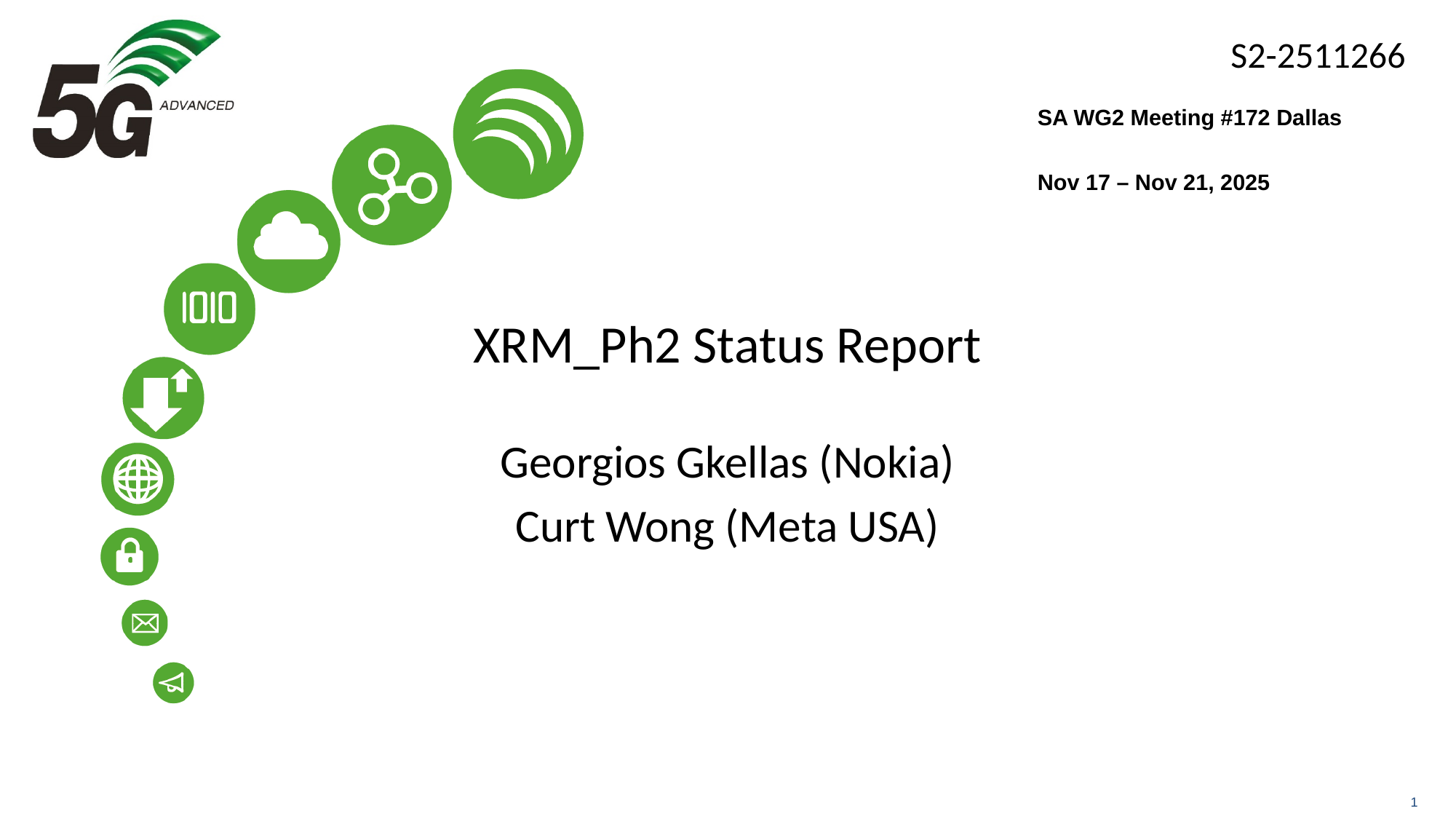

SA WG2 Meeting #172 Dallas
Nov 17 – Nov 21, 2025
# XRM_Ph2 Status Report
Georgios Gkellas (Nokia)
Curt Wong (Meta USA)